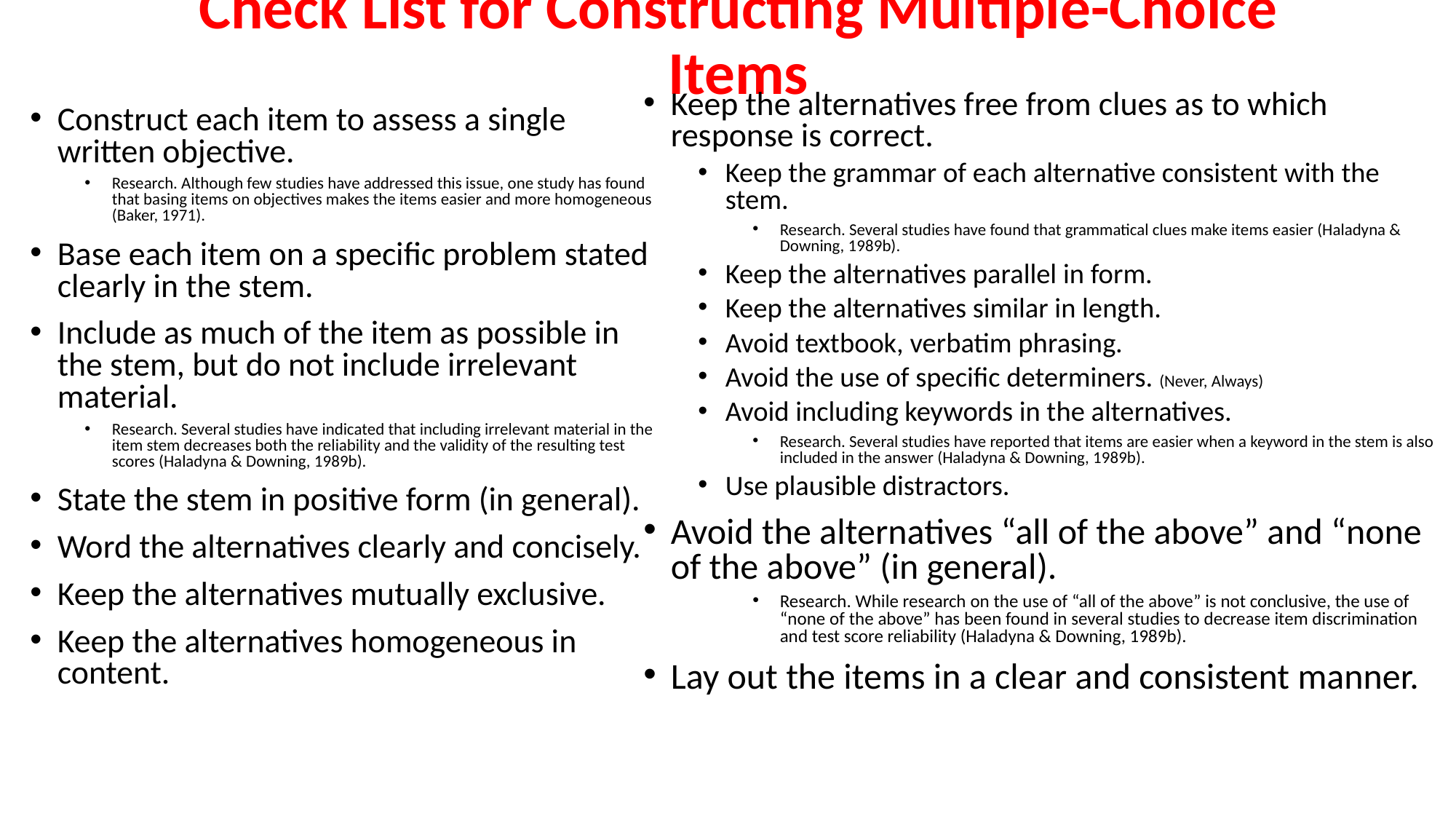

# Check List for Constructing Multiple-Choice Items
Keep the alternatives free from clues as to which response is correct.
Keep the grammar of each alternative consistent with the stem.
Research. Several studies have found that grammatical clues make items easier (Haladyna & Downing, 1989b).
Keep the alternatives parallel in form.
Keep the alternatives similar in length.
Avoid textbook, verbatim phrasing.
Avoid the use of specific determiners. (Never, Always)
Avoid including keywords in the alternatives.
Research. Several studies have reported that items are easier when a keyword in the stem is also included in the answer (Haladyna & Downing, 1989b).
Use plausible distractors.
Avoid the alternatives “all of the above” and “none of the above” (in general).
Research. While research on the use of “all of the above” is not conclusive, the use of “none of the above” has been found in several studies to decrease item discrimination and test score reliability (Haladyna & Downing, 1989b).
Lay out the items in a clear and consistent manner.

Construct each item to assess a single written objective.
Research. Although few studies have addressed this issue, one study has found that basing items on objectives makes the items easier and more homogeneous (Baker, 1971).
Base each item on a specific problem stated clearly in the stem.
Include as much of the item as possible in the stem, but do not include irrelevant material.
Research. Several studies have indicated that including irrelevant material in the item stem decreases both the reliability and the validity of the resulting test scores (Haladyna & Downing, 1989b).
State the stem in positive form (in general).
Word the alternatives clearly and concisely.
Keep the alternatives mutually exclusive.
Keep the alternatives homogeneous in content.